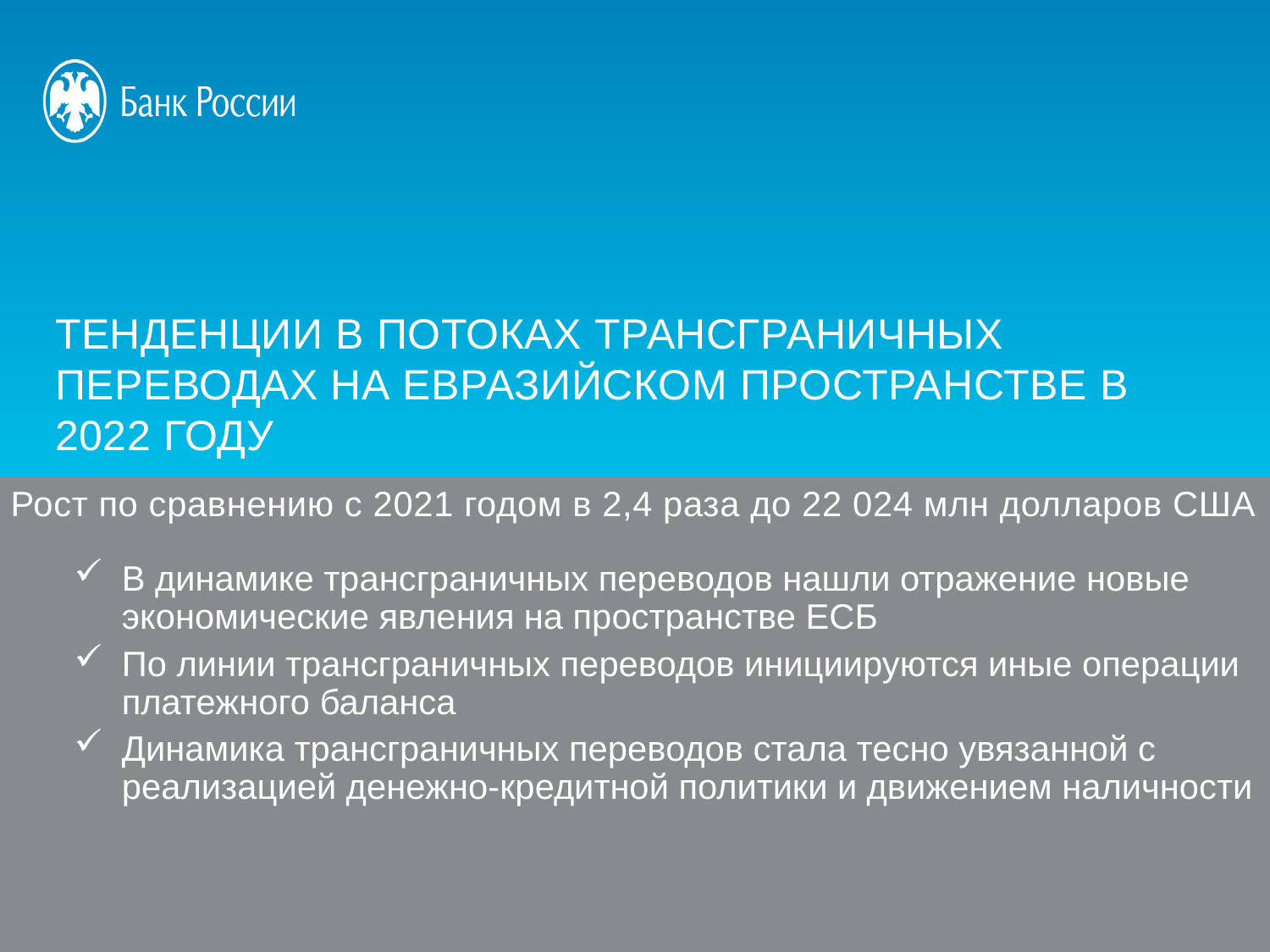

Тенденции в потоках Трансграничных переводах на евразийском пространстве в 2022 годУ
Рост по сравнению с 2021 годом в 2,4 раза до 22 024 млн долларов США
В динамике трансграничных переводов нашли отражение новые экономические явления на пространстве ЕСБ
По линии трансграничных переводов инициируются иные операции платежного баланса
Динамика трансграничных переводов стала тесно увязанной с реализацией денежно-кредитной политики и движением наличности